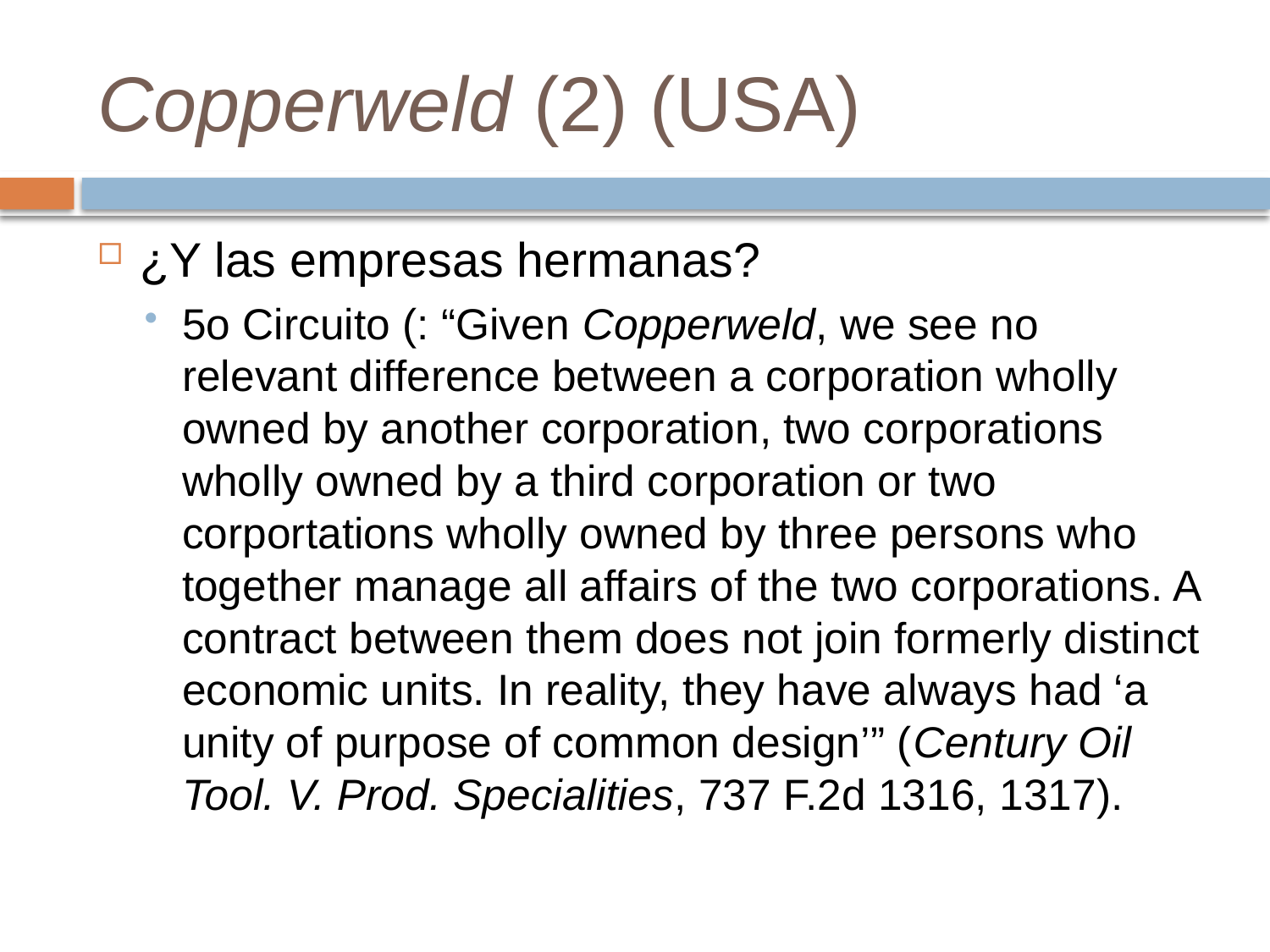

# Copperweld (2) (USA)
¿Y las empresas hermanas?
5o Circuito (: “Given Copperweld, we see no relevant difference between a corporation wholly owned by another corporation, two corporations wholly owned by a third corporation or two corportations wholly owned by three persons who together manage all affairs of the two corporations. A contract between them does not join formerly distinct economic units. In reality, they have always had ‘a unity of purpose of common design’” (Century Oil Tool. V. Prod. Specialities, 737 F.2d 1316, 1317).